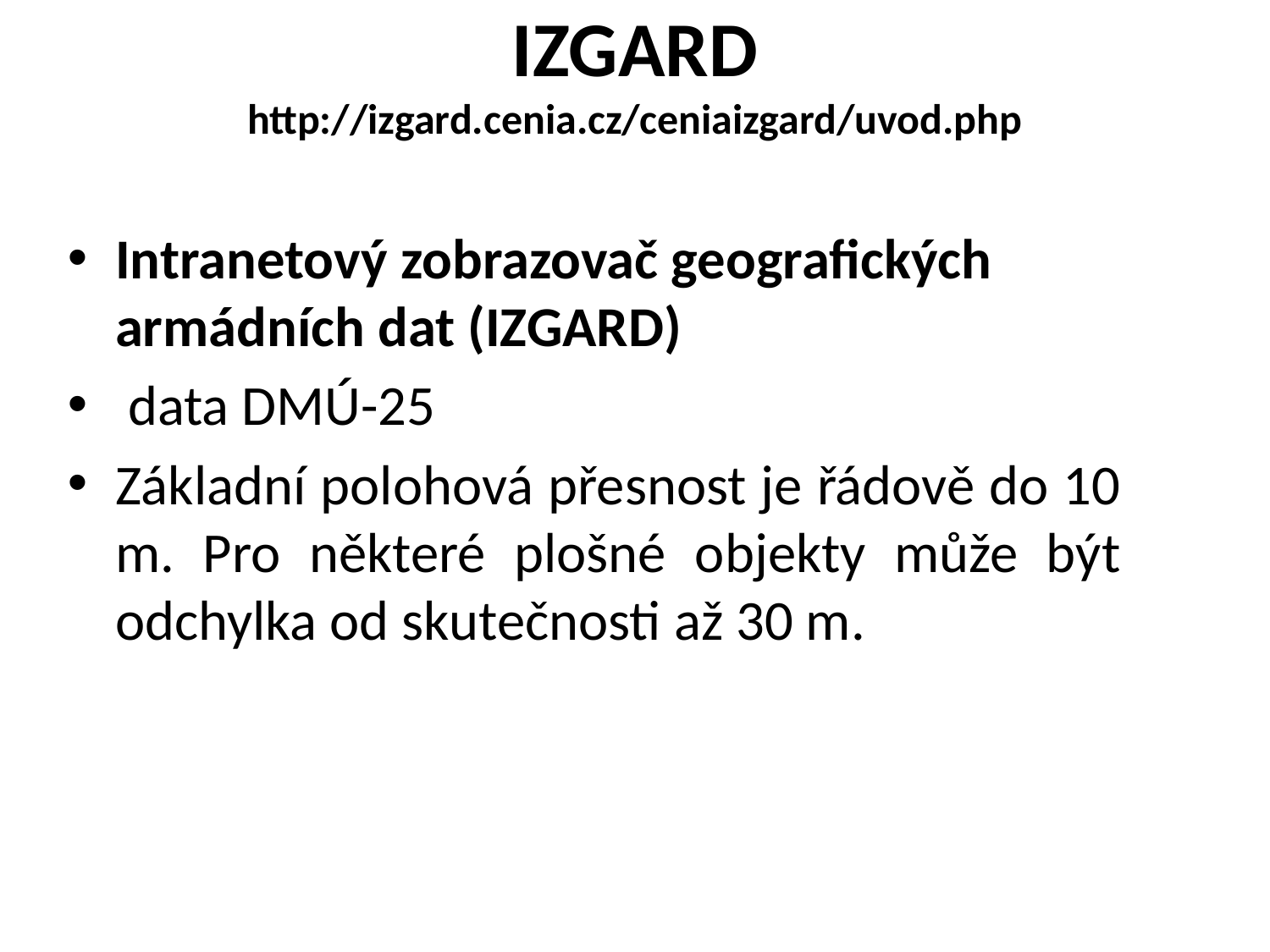

# IZGARD http://izgard.cenia.cz/ceniaizgard/uvod.php
Intranetový zobrazovač geografických armádních dat (IZGARD)
 data DMÚ-25
Základní polohová přesnost je řádově do 10 m. Pro některé plošné objekty může být odchylka od skutečnosti až 30 m.